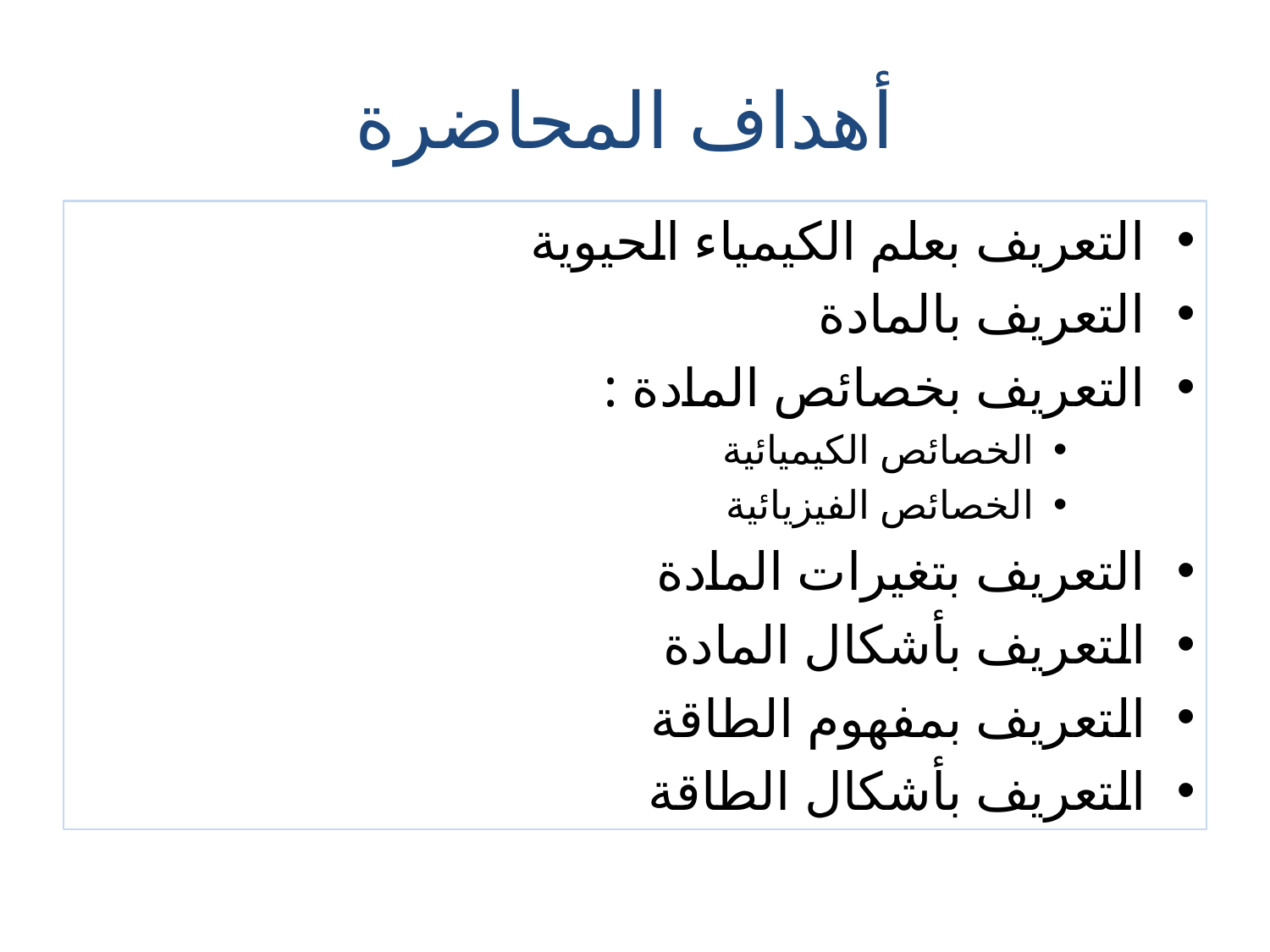

# أهداف المحاضرة
التعريف بعلم الكيمياء الحيوية
التعريف بالمادة
التعريف بخصائص المادة :
الخصائص الكيميائية
الخصائص الفيزيائية
التعريف بتغيرات المادة
التعريف بأشكال المادة
التعريف بمفهوم الطاقة
التعريف بأشكال الطاقة